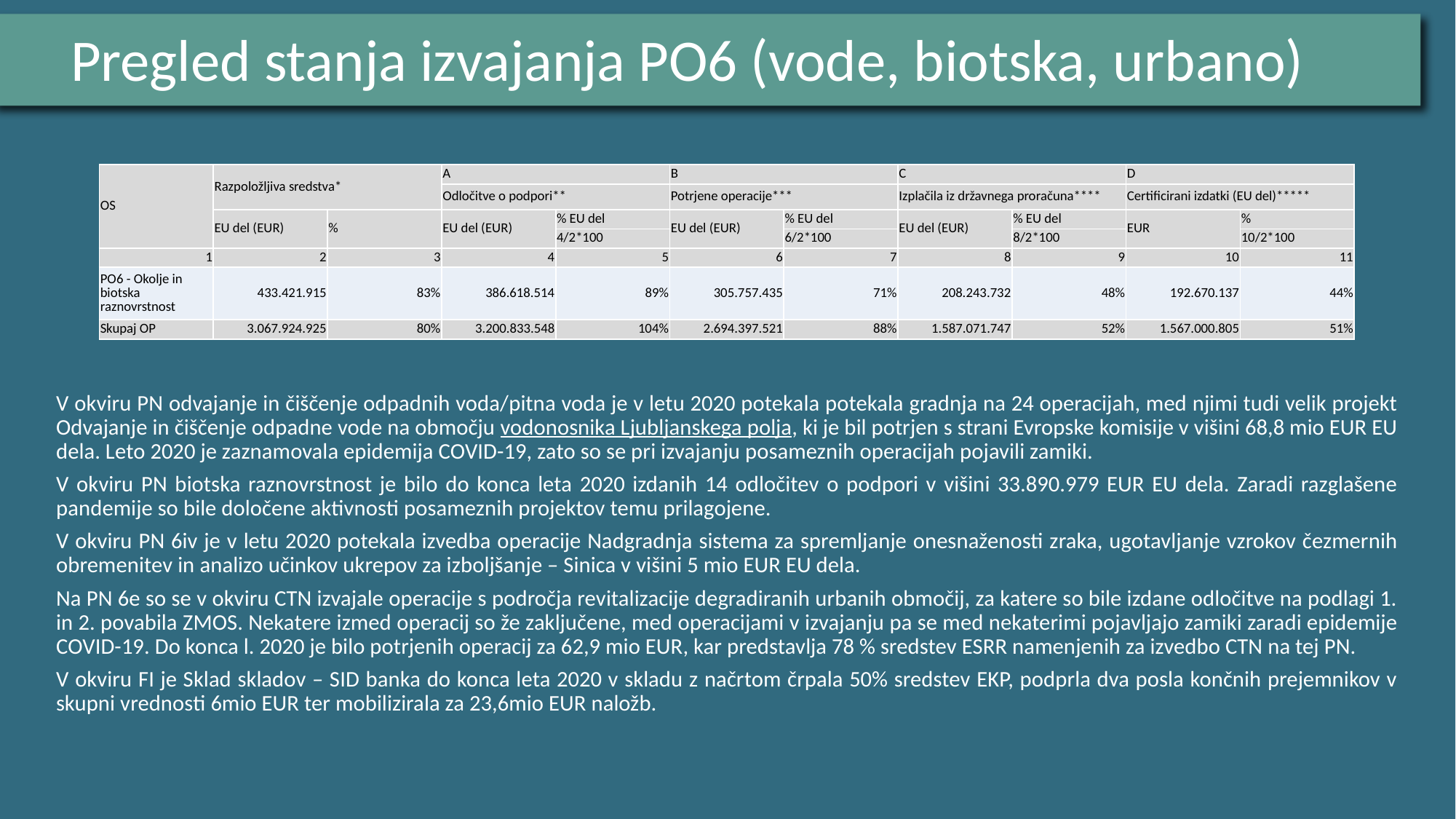

# Pregled stanja izvajanja PO6 (vode, biotska, urbano)
| OS | Razpoložljiva sredstva\* |  | A |  | B |  | C |  | D |  |
| --- | --- | --- | --- | --- | --- | --- | --- | --- | --- | --- |
|  |  |  | Odločitve o podpori\*\* |  | Potrjene operacije\*\*\* |  | Izplačila iz državnega proračuna\*\*\*\* |  | Certificirani izdatki (EU del)\*\*\*\*\* |  |
|  | EU del (EUR) | % | EU del (EUR) | % EU del | EU del (EUR) | % EU del | EU del (EUR) | % EU del | EUR | % |
|  |  |  |  | 4/2\*100 |  | 6/2\*100 |  | 8/2\*100 |  | 10/2\*100 |
| 1 | 2 | 3 | 4 | 5 | 6 | 7 | 8 | 9 | 10 | 11 |
| PO6 - Okolje in biotska raznovrstnost | 433.421.915 | 83% | 386.618.514 | 89% | 305.757.435 | 71% | 208.243.732 | 48% | 192.670.137 | 44% |
| Skupaj OP | 3.067.924.925 | 80% | 3.200.833.548 | 104% | 2.694.397.521 | 88% | 1.587.071.747 | 52% | 1.567.000.805 | 51% |
V okviru PN odvajanje in čiščenje odpadnih voda/pitna voda je v letu 2020 potekala potekala gradnja na 24 operacijah, med njimi tudi velik projekt Odvajanje in čiščenje odpadne vode na območju vodonosnika Ljubljanskega polja, ki je bil potrjen s strani Evropske komisije v višini 68,8 mio EUR EU dela. Leto 2020 je zaznamovala epidemija COVID-19, zato so se pri izvajanju posameznih operacijah pojavili zamiki.
V okviru PN biotska raznovrstnost je bilo do konca leta 2020 izdanih 14 odločitev o podpori v višini 33.890.979 EUR EU dela. Zaradi razglašene pandemije so bile določene aktivnosti posameznih projektov temu prilagojene.
V okviru PN 6iv je v letu 2020 potekala izvedba operacije Nadgradnja sistema za spremljanje onesnaženosti zraka, ugotavljanje vzrokov čezmernih obremenitev in analizo učinkov ukrepov za izboljšanje – Sinica v višini 5 mio EUR EU dela.
Na PN 6e so se v okviru CTN izvajale operacije s področja revitalizacije degradiranih urbanih območij, za katere so bile izdane odločitve na podlagi 1. in 2. povabila ZMOS. Nekatere izmed operacij so že zaključene, med operacijami v izvajanju pa se med nekaterimi pojavljajo zamiki zaradi epidemije COVID-19. Do konca l. 2020 je bilo potrjenih operacij za 62,9 mio EUR, kar predstavlja 78 % sredstev ESRR namenjenih za izvedbo CTN na tej PN.
V okviru FI je Sklad skladov – SID banka do konca leta 2020 v skladu z načrtom črpala 50% sredstev EKP, podprla dva posla končnih prejemnikov v skupni vrednosti 6mio EUR ter mobilizirala za 23,6mio EUR naložb.